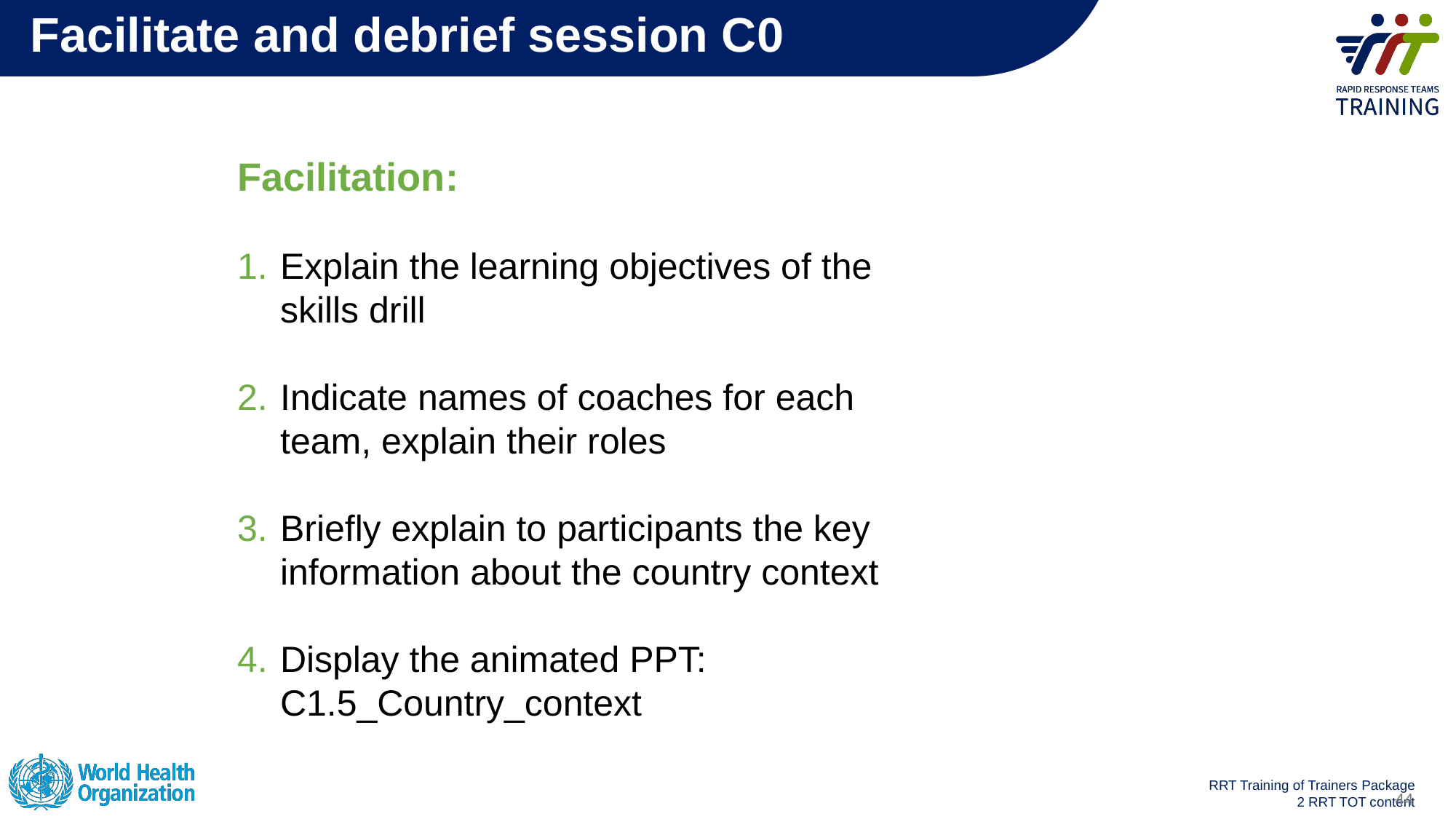

# Facilitate and debrief session C0
Facilitation:

Explain the learning objectives of the
skills drill

Indicate names of coaches for each
team, explain their roles

Briefly explain to participants the key
information about the country context

Display the animated PPT:
C1.5_Country_context